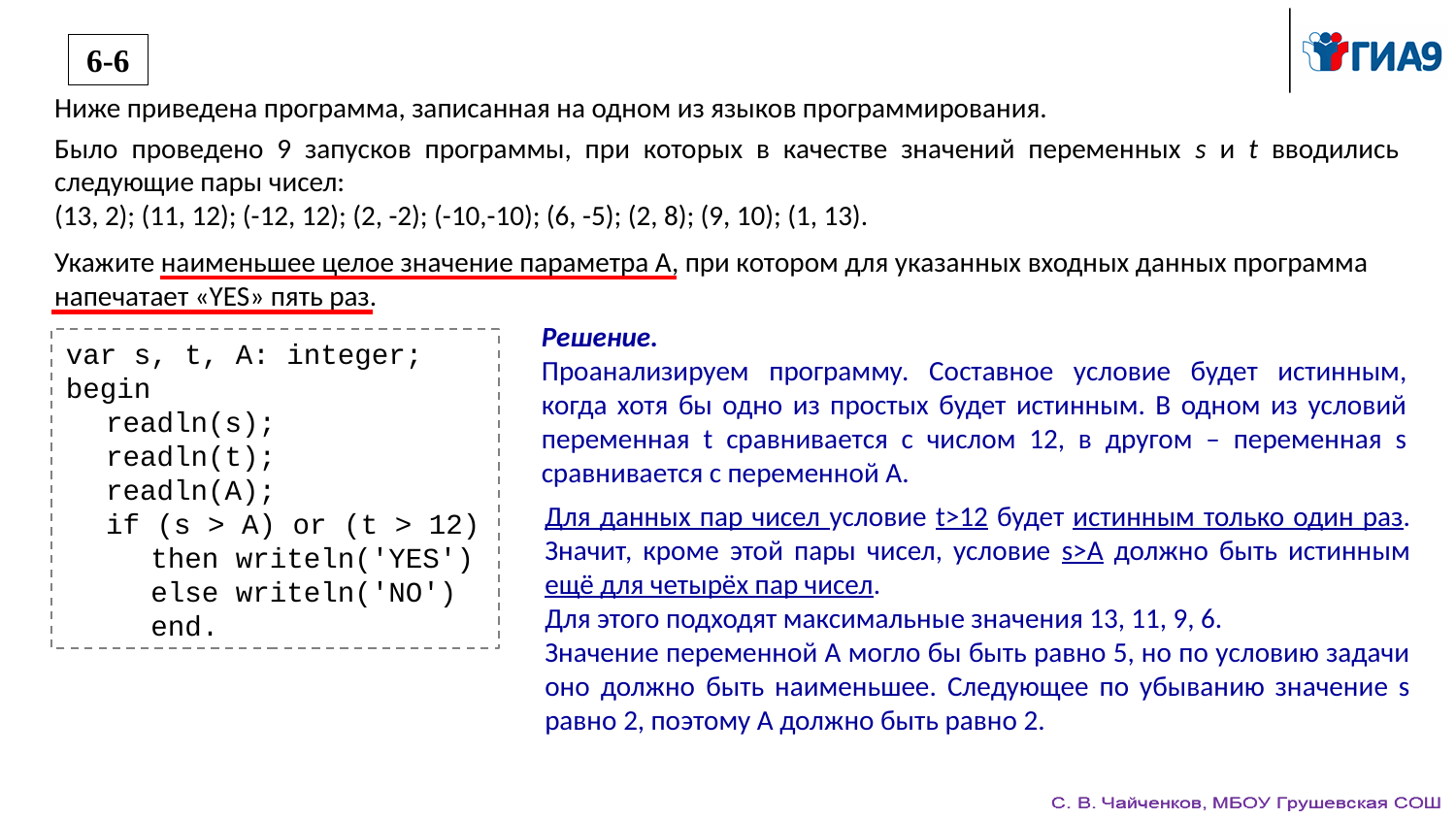

6-6
Ниже приведена программа, записанная на одном из языков программирования.
Было проведено 9 запусков программы, при которых в качестве значений переменных s и t вводились следующие пары чисел:
(13, 2); (11, 12); (-12, 12); (2, -2); (-10,-10); (6, -5); (2, 8); (9, 10); (1, 13).
Укажите наименьшее целое значение параметра А, при котором для указанных входных данных программа напечатает «YES» пять раз.
Решение.
Проанализируем программу. Составное условие будет истинным, когда хотя бы одно из простых будет истинным. В одном из условий переменная t сравнивается с числом 12, в другом – переменная s сравнивается с переменной A.
var s, t, A: integer;
begin
readln(s);
readln(t);
readln(A);
if (s > A) or (t > 12)
then writeln('YES')
else writeln('NO')
end.
Для данных пар чисел условие t>12 будет истинным только один раз. Значит, кроме этой пары чисел, условие s>A должно быть истинным ещё для четырёх пар чисел.
Для этого подходят максимальные значения 13, 11, 9, 6.
Значение переменной A могло бы быть равно 5, но по условию задачи оно должно быть наименьшее. Следующее по убыванию значение s равно 2, поэтому A должно быть равно 2.